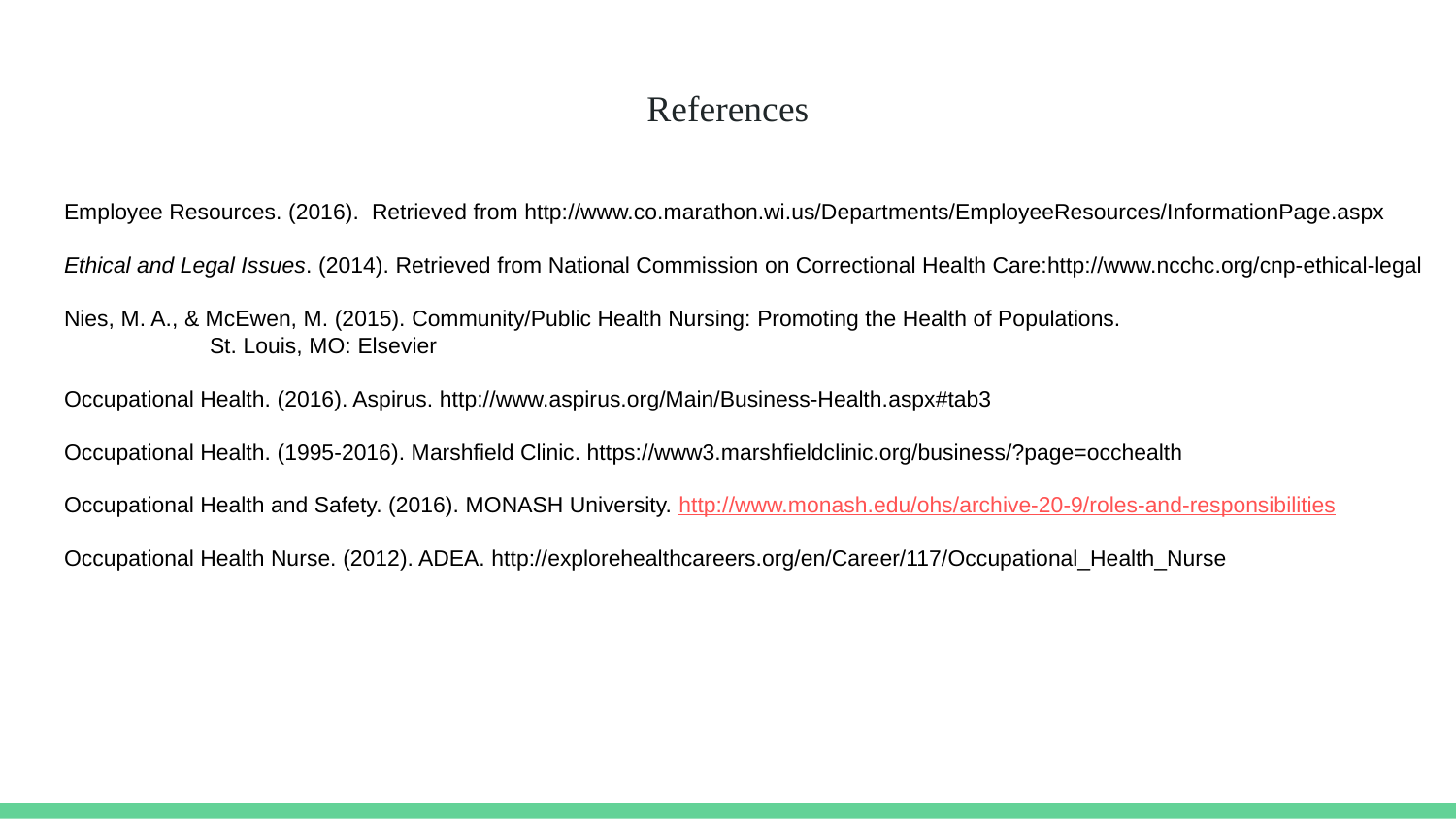

# References
Employee Resources. (2016).  Retrieved from http://www.co.marathon.wi.us/Departments/EmployeeResources/InformationPage.aspx

Ethical and Legal Issues. (2014). Retrieved from National Commission on Correctional Health Care:http://www.ncchc.org/cnp-ethical-legal

Nies, M. A., & McEwen, M. (2015). Community/Public Health Nursing: Promoting the Health of Populations.
	St. Louis, MO: Elsevier

Occupational Health. (2016). Aspirus. http://www.aspirus.org/Main/Business-Health.aspx#tab3

Occupational Health. (1995-2016). Marshfield Clinic. https://www3.marshfieldclinic.org/business/?page=occhealth

Occupational Health and Safety. (2016). MONASH University. http://www.monash.edu/ohs/archive-20-9/roles-and-responsibilities

Occupational Health Nurse. (2012). ADEA. http://explorehealthcareers.org/en/Career/117/Occupational_Health_Nurse